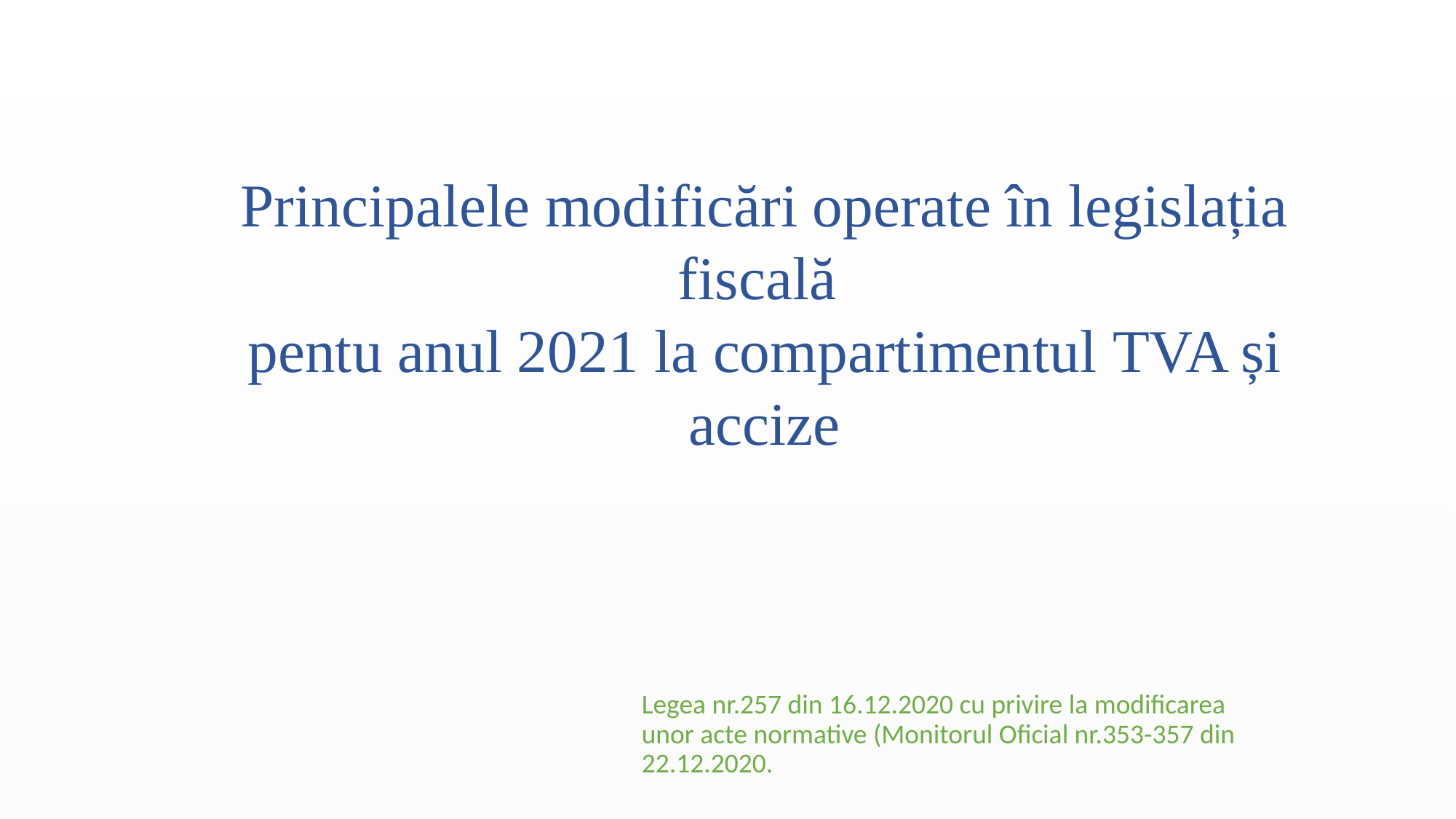

# Principalele modificări operate în legislația fiscală pentu anul 2021 la compartimentul TVA și accize
Legea nr.257 din 16.12.2020 cu privire la modificarea unor acte normative (Monitorul Oficial nr.353-357 din 22.12.2020.